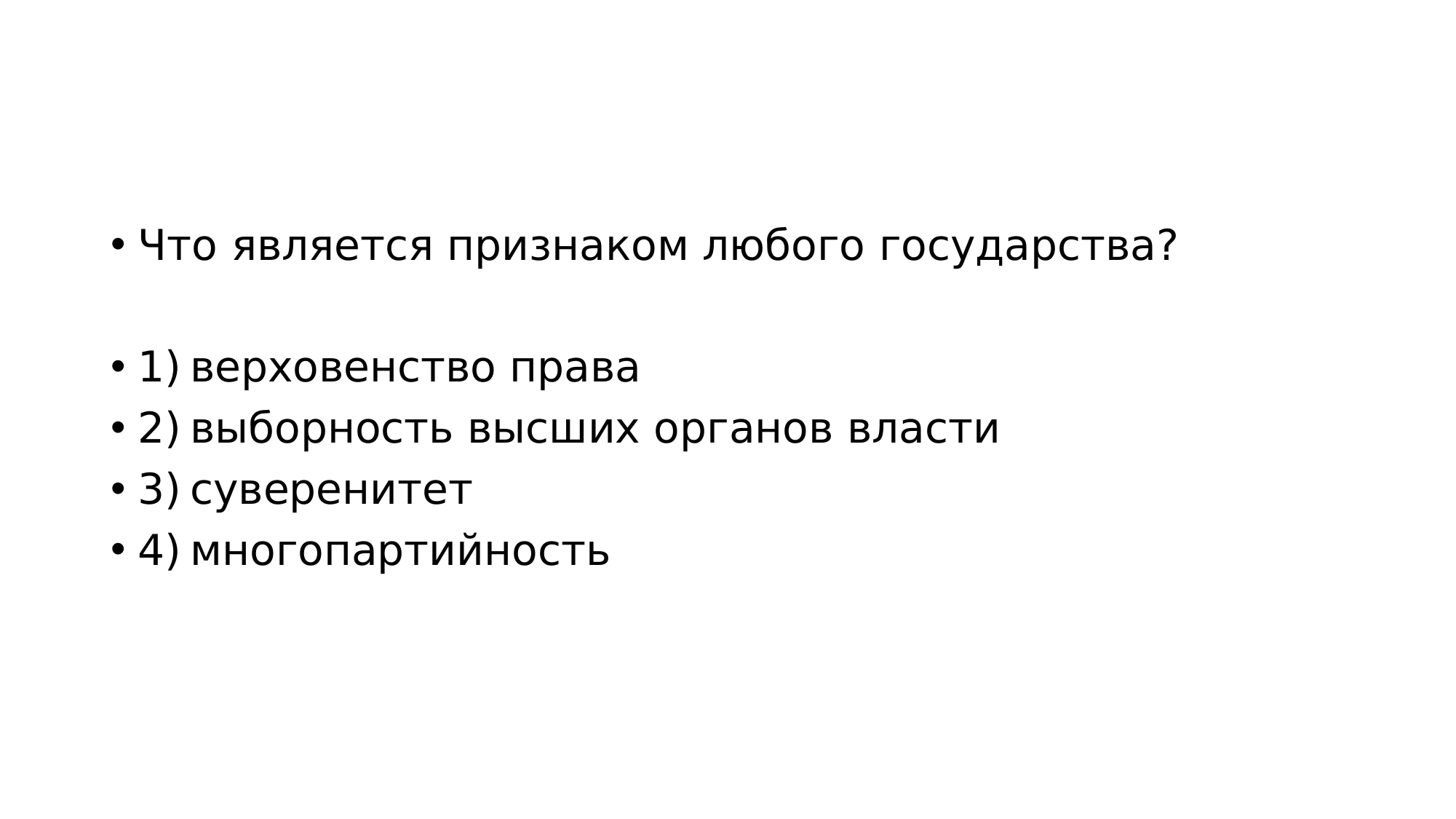

#
Что является признаком любого государства?

1) верховенство права
2) выборность высших органов власти
3) суверенитет
4) многопартийность